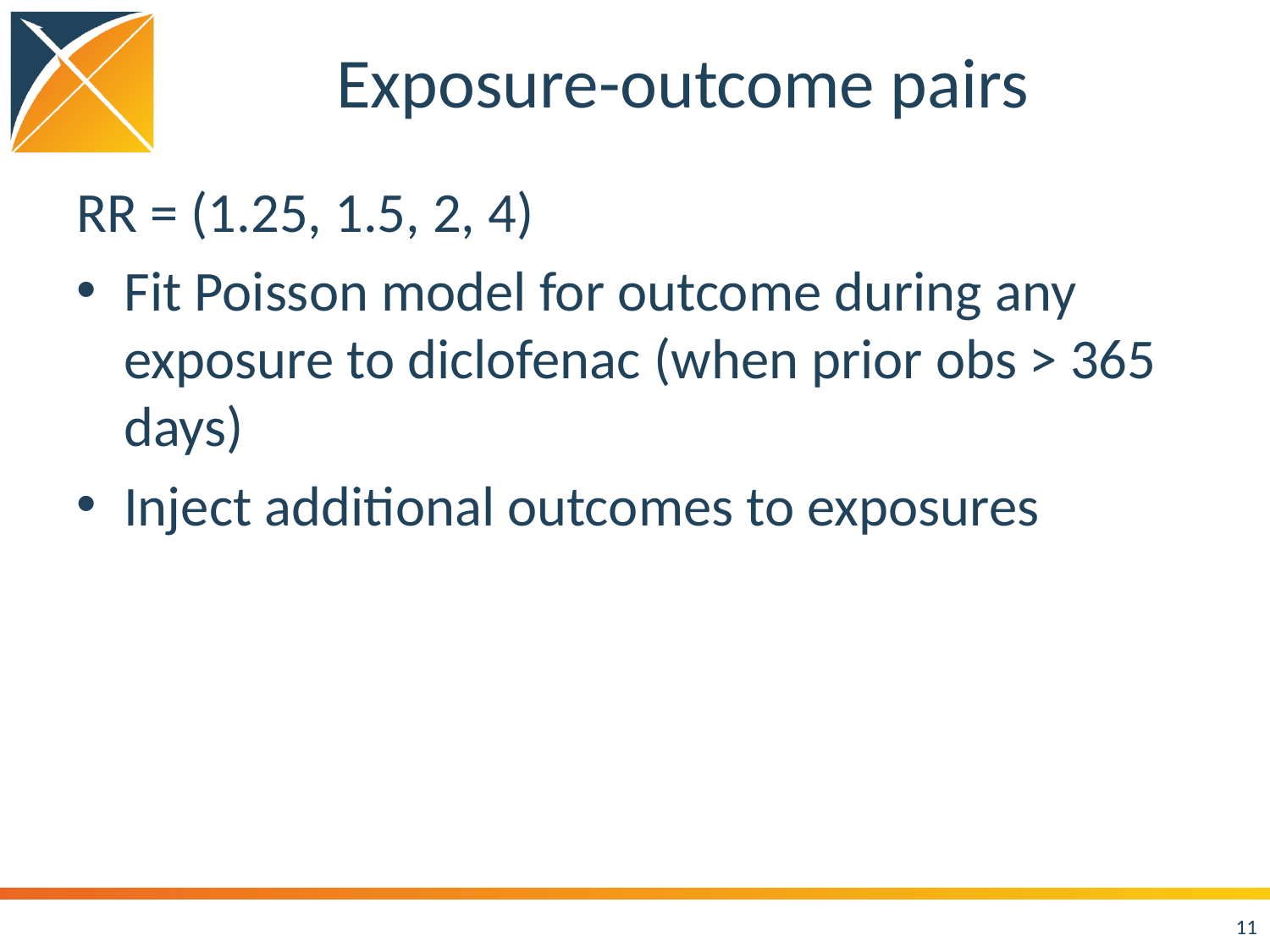

# Exposure-outcome pairs
RR = (1.25, 1.5, 2, 4)
Fit Poisson model for outcome during any exposure to diclofenac (when prior obs > 365 days)
Inject additional outcomes to exposures
11